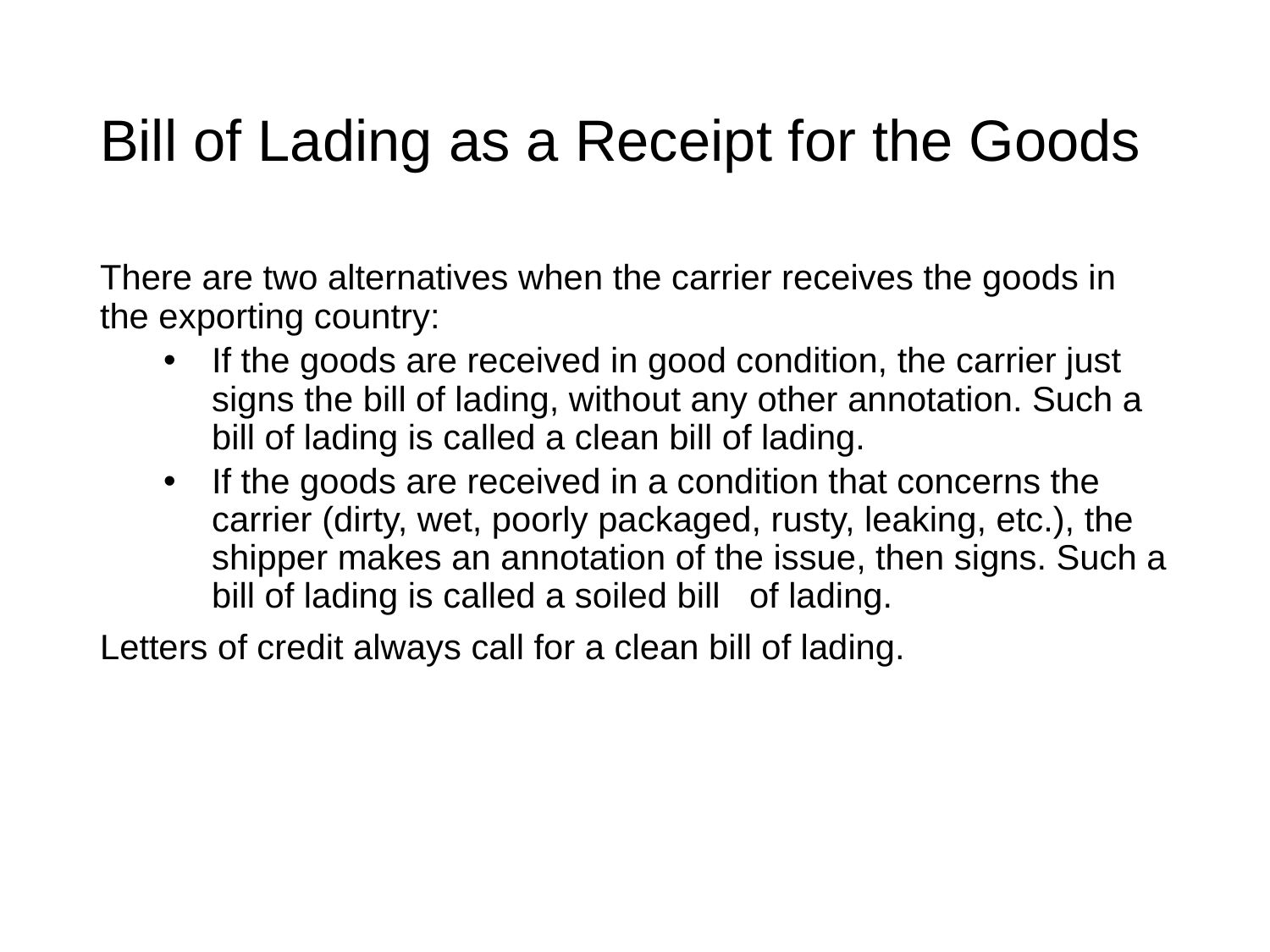

# Bill of Lading as a Receipt for the Goods
There are two alternatives when the carrier receives the goods in the exporting country:
If the goods are received in good condition, the carrier just signs the bill of lading, without any other annotation. Such a bill of lading is called a clean bill of lading.
If the goods are received in a condition that concerns the carrier (dirty, wet, poorly packaged, rusty, leaking, etc.), the shipper makes an annotation of the issue, then signs. Such a bill of lading is called a soiled bill   of lading.
Letters of credit always call for a clean bill of lading.